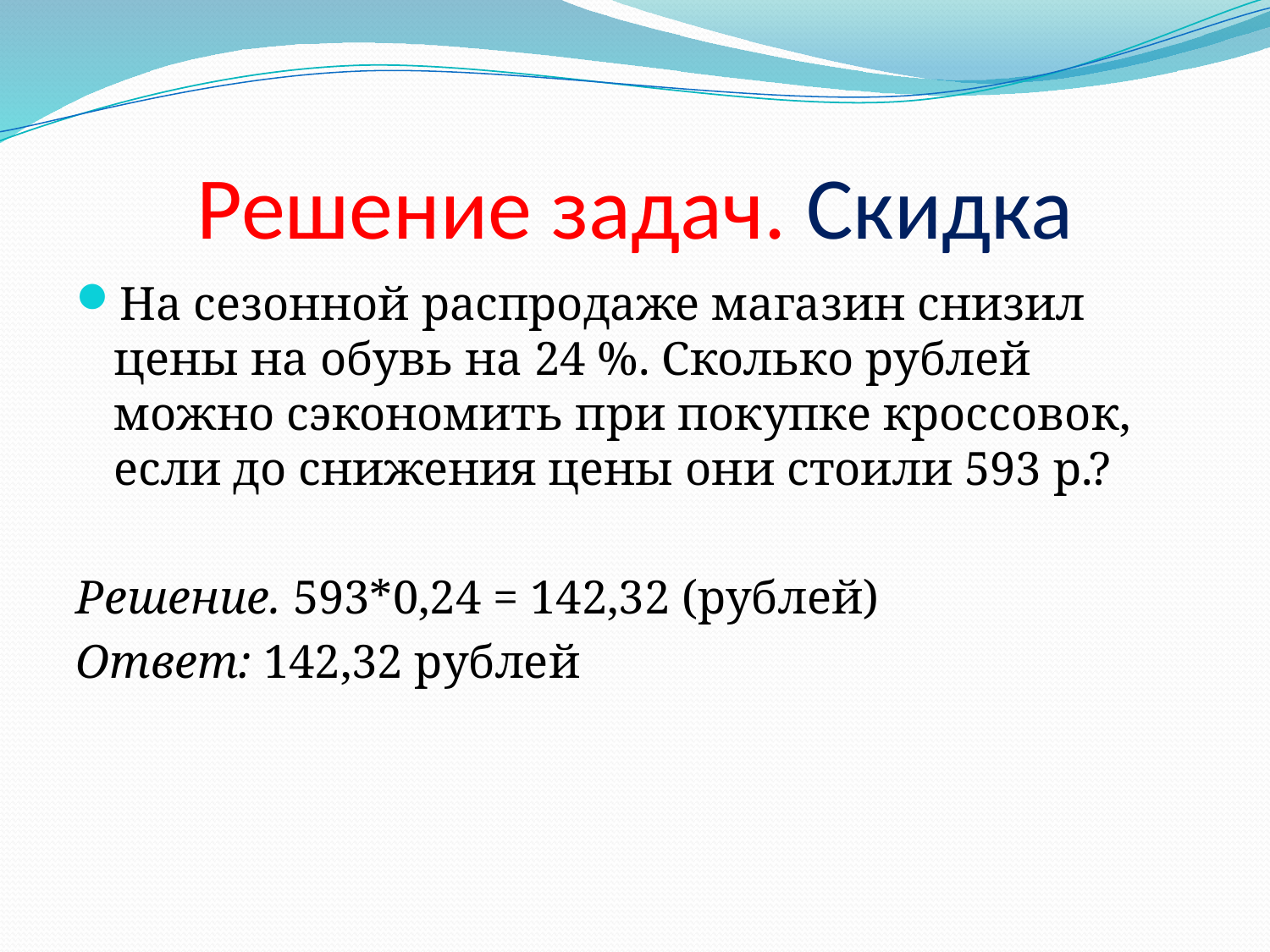

# Решение задач. Скидка
На сезонной распродаже магазин снизил цены на обувь на 24 %. Сколько рублей можно сэкономить при покупке кроссовок, если до снижения цены они стоили 593 р.?

Решение. 593*0,24 = 142,32 (рублей)
Ответ: 142,32 рублей